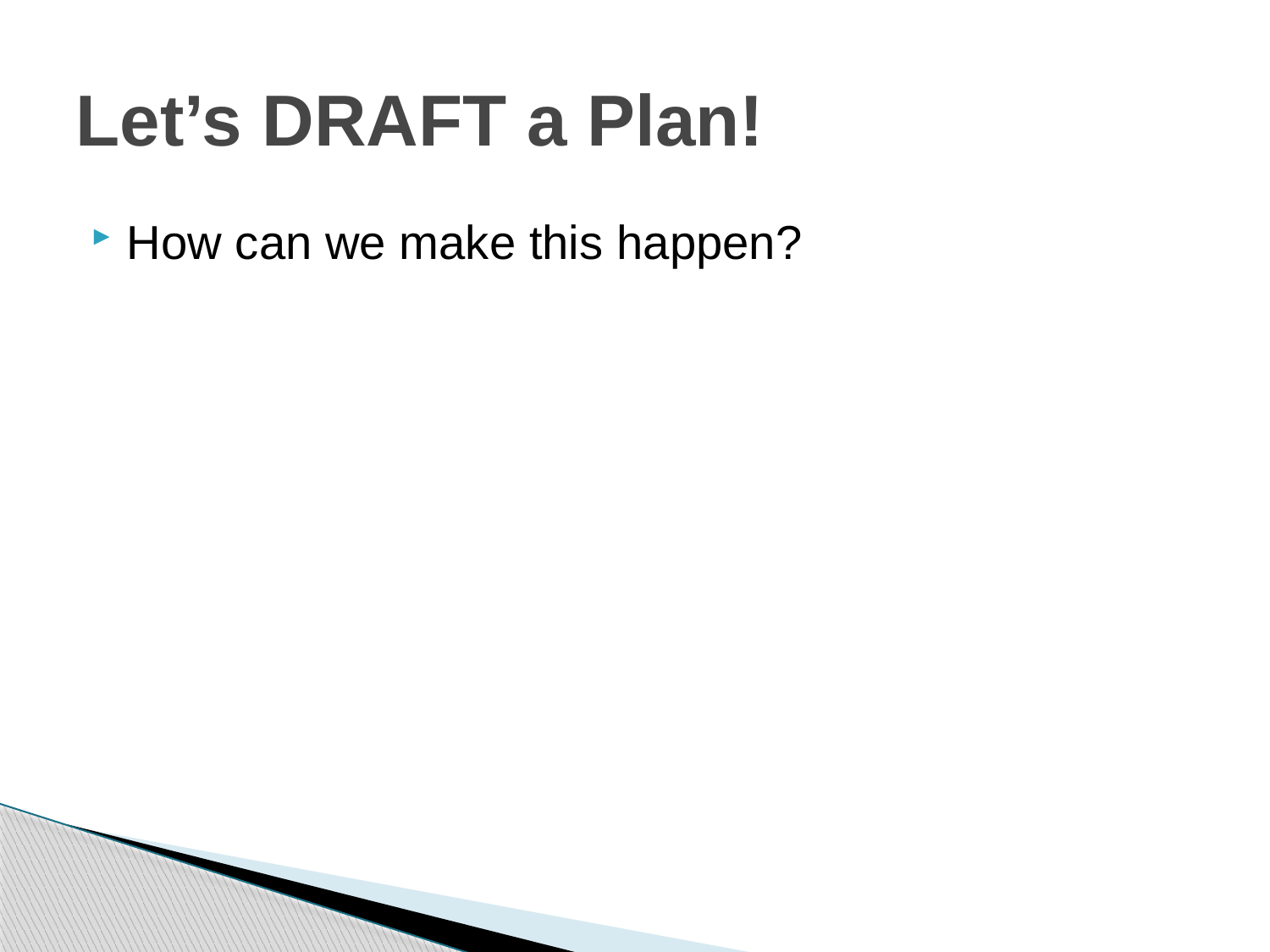

# Let’s DRAFT a Plan!
How can we make this happen?